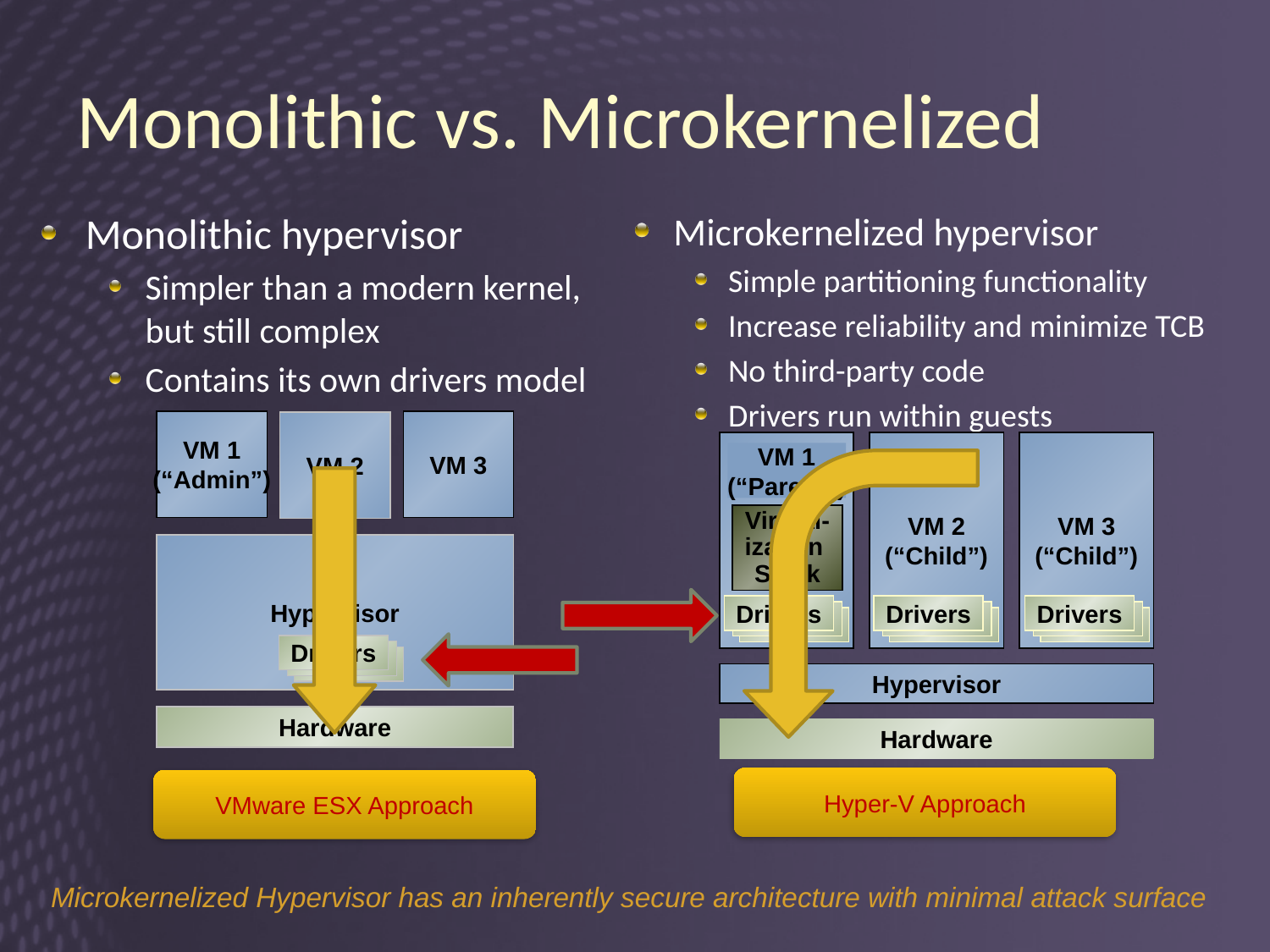

# Monolithic vs. Microkernelized
Monolithic hypervisor
Simpler than a modern kernel, but still complex
Contains its own drivers model
Microkernelized hypervisor
Simple partitioning functionality
Increase reliability and minimize TCB
No third-party code
Drivers run within guests
VM 1
(“Admin”)
VM 3
VM 2

VM 2
(“Child”)
VM 3
(“Child”)
VM 1
(“Parent”)
Virtual-
ization
Stack
Drivers
Drivers
Drivers
Drivers
Drivers
Drivers
Drivers
Drivers
Drivers
Hypervisor
Hardware

Hypervisor

Drivers
Drivers
Drivers
Hardware
Hyper-V Approach
VMware ESX Approach
Microkernelized Hypervisor has an inherently secure architecture with minimal attack surface